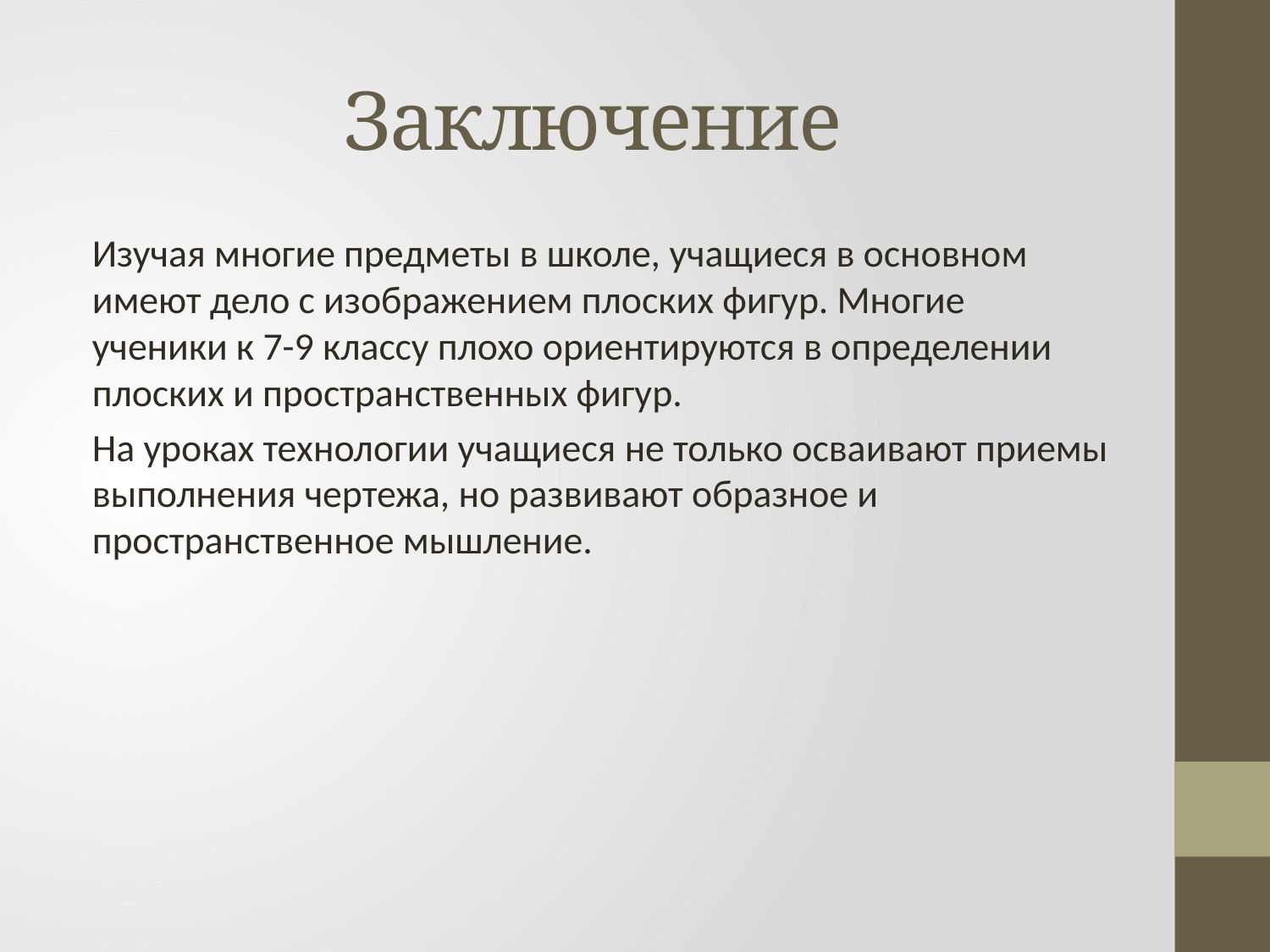

# Заключение
Изучая многие предметы в школе, учащиеся в основном имеют дело с изображением плоских фигур. Многие ученики к 7-9 классу плохо ориентируются в определении плоских и пространственных фигур.
На уроках технологии учащиеся не только осваивают приемы выполнения чертежа, но развивают образное и пространственное мышление.